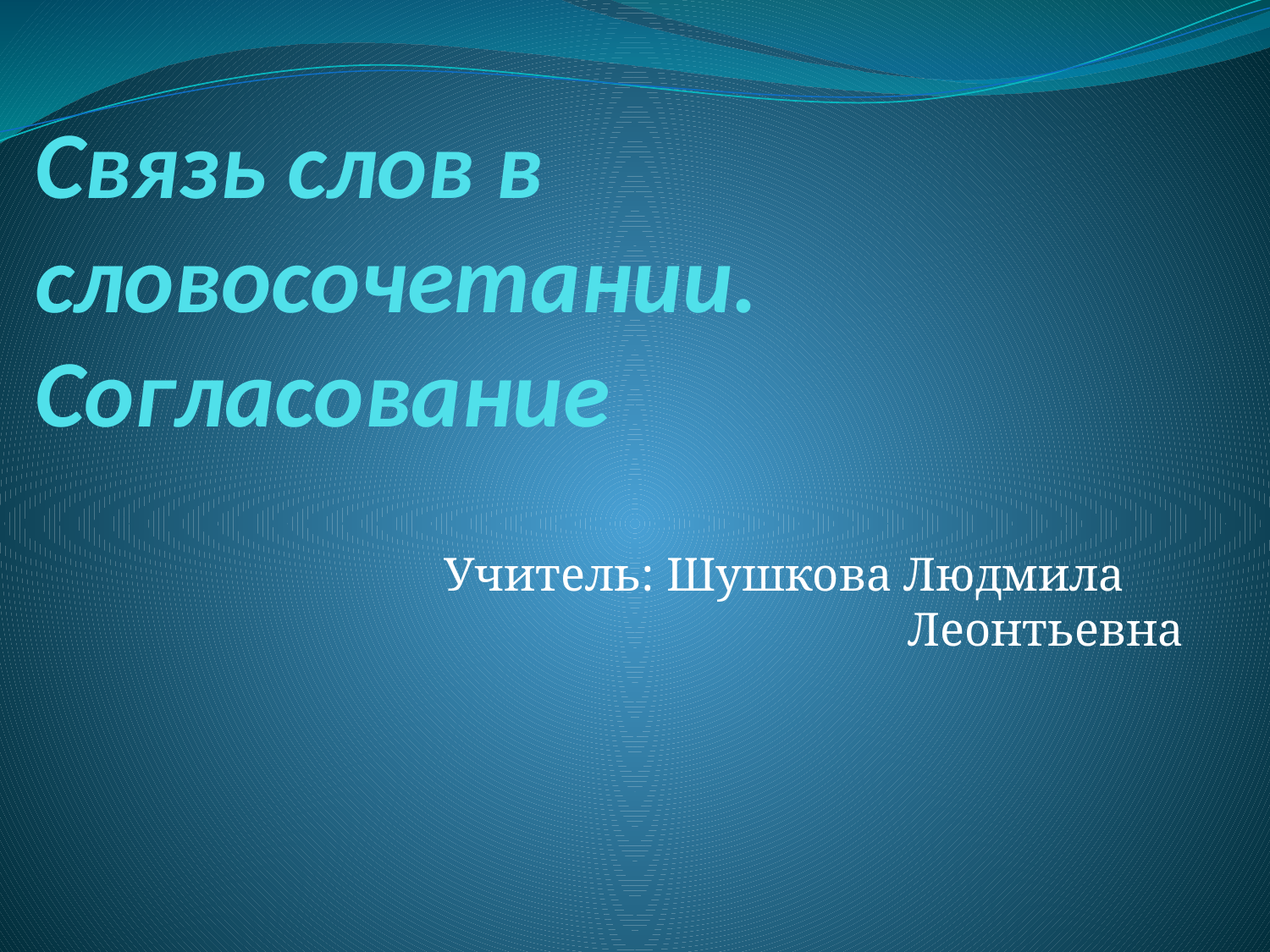

# Связь слов в словосочетании. Согласование
                     Учитель: Шушкова Людмила               Леонтьевна